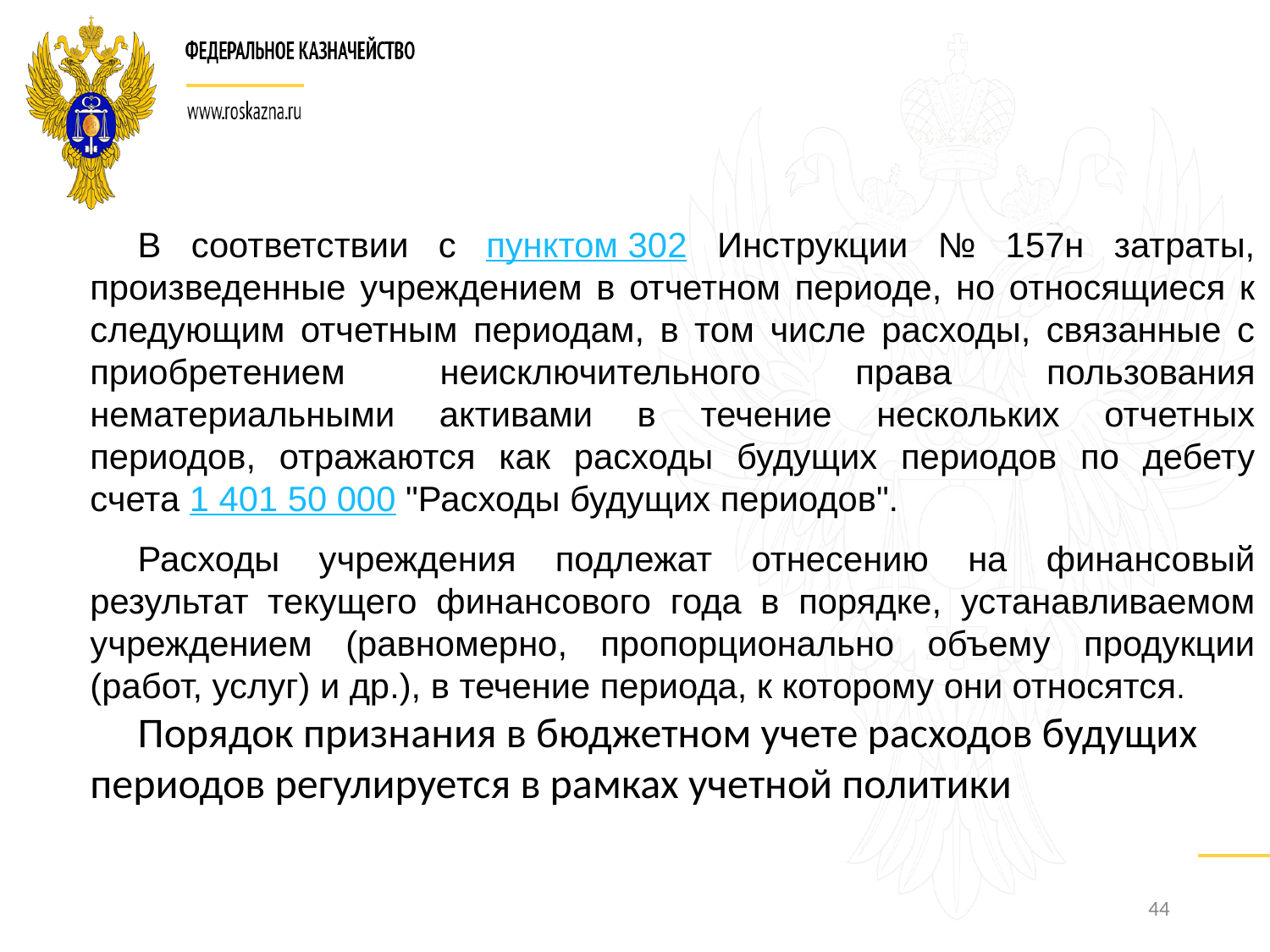

В соответствии с пунктом 302 Инструкции № 157н затраты, произведенные учреждением в отчетном периоде, но относящиеся к следующим отчетным периодам, в том числе расходы, связанные с приобретением неисключительного права пользования нематериальными активами в течение нескольких отчетных периодов, отражаются как расходы будущих периодов по дебету счета 1 401 50 000 "Расходы будущих периодов".
Расходы учреждения подлежат отнесению на финансовый результат текущего финансового года в порядке, устанавливаемом учреждением (равномерно, пропорционально объему продукции (работ, услуг) и др.), в течение периода, к которому они относятся.
Порядок признания в бюджетном учете расходов будущих периодов регулируется в рамках учетной политики
44